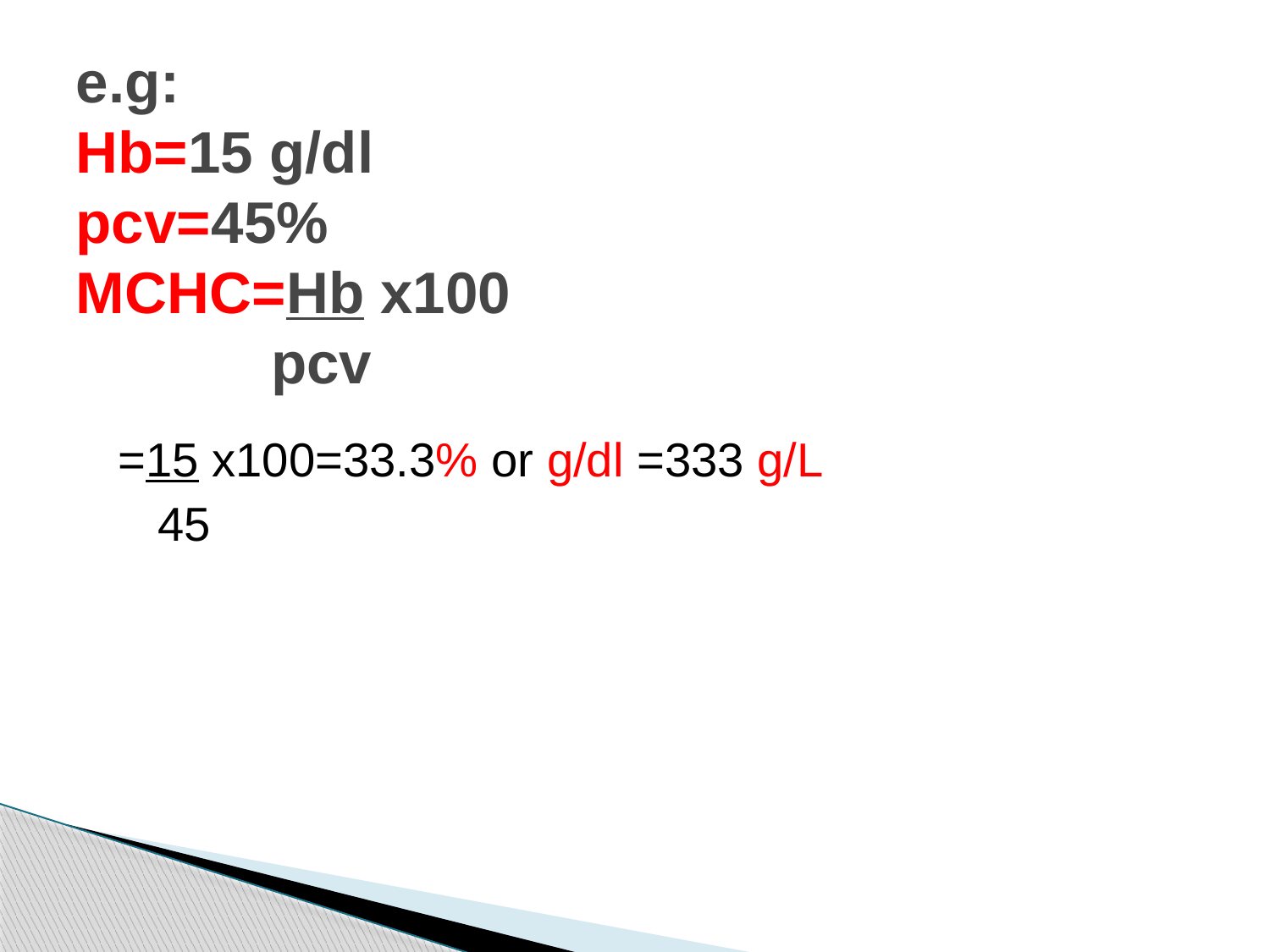

# e.g: Hb=15 g/dl pcv=45% MCHC=Hb x100 pcv
  =15 x100=33.3% or g/dl =333 g/L
     45